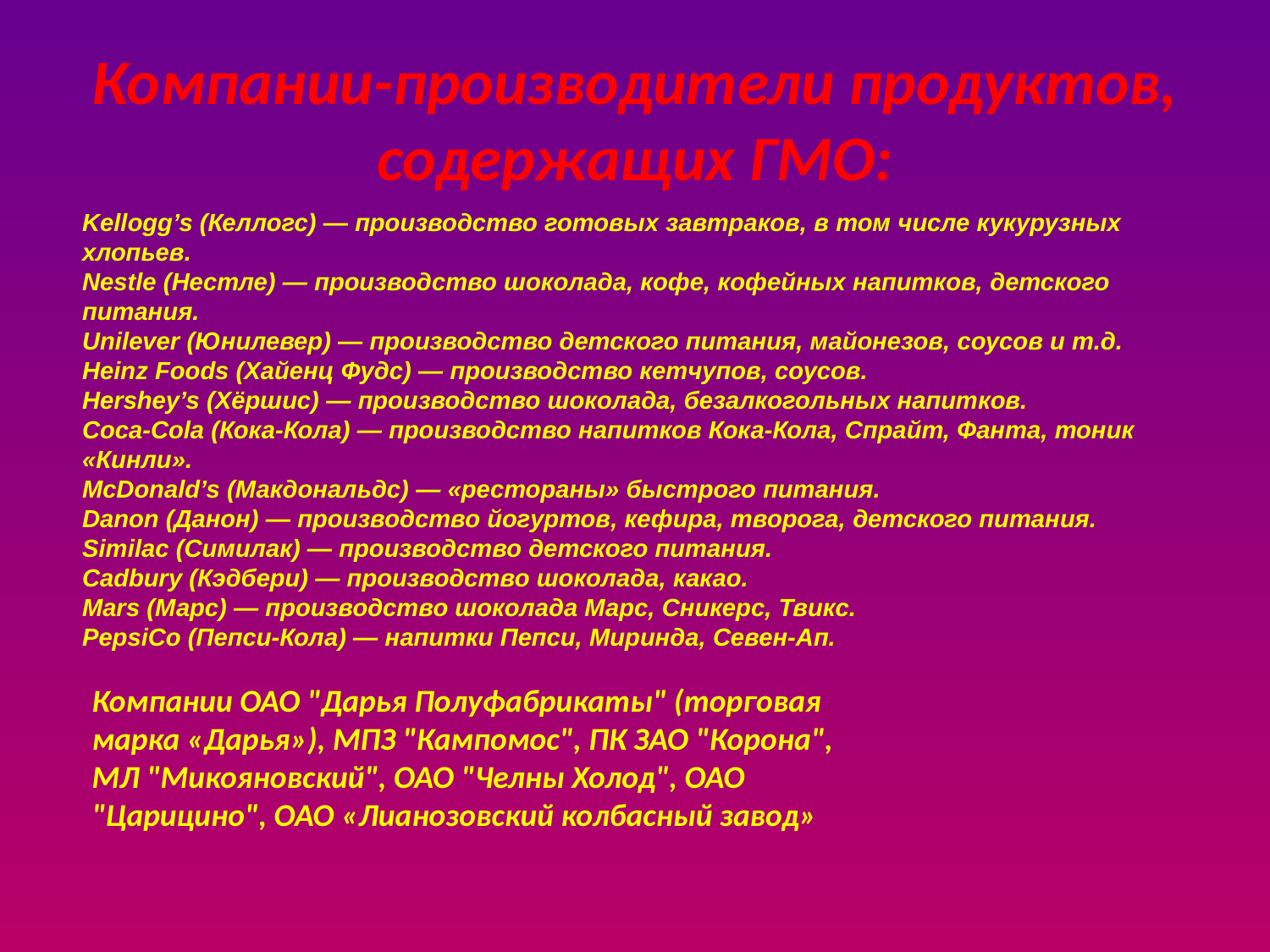

# Компании-производители продуктов, содержащих ГМО:
Kellogg’s (Келлогс) — производство готовых завтраков, в том числе кукурузных хлопьев.
Nestle (Нестле) — производство шоколада, кофе, кофейных напитков, детского питания.
Unilever (Юнилевер) — производство детского питания, майонезов, соусов и т.д.
Heinz Foods (Хайенц Фудс) — производство кетчупов, соусов.
Hershey’s (Хёршис) — производство шоколада, безалкогольных напитков.
Coca-Cola (Кока-Кола) — производство напитков Кока-Кола, Спрайт, Фанта, тоник «Кинли».
McDonald’s (Макдональдс) — «рестораны» быстрого питания.
Danon (Данон) — производство йогуртов, кефира, творога, детского питания.
Similac (Симилак) — производство детского питания.
Cadbury (Кэдбери) — производство шоколада, какао.
Mars (Марс) — производство шоколада Марс, Сникерс, Твикс.
PepsiCo (Пепси-Кола) — напитки Пепси, Миринда, Севен-Ап.
Компании ОАО "Дарья Полуфабрикаты" (торговая марка «Дарья»), МПЗ "Кампомос", ПК ЗАО "Корона", МЛ "Микояновский", ОАО "Челны Холод", ОАО "Царицино", ОАО «Лианозовский колбасный завод»